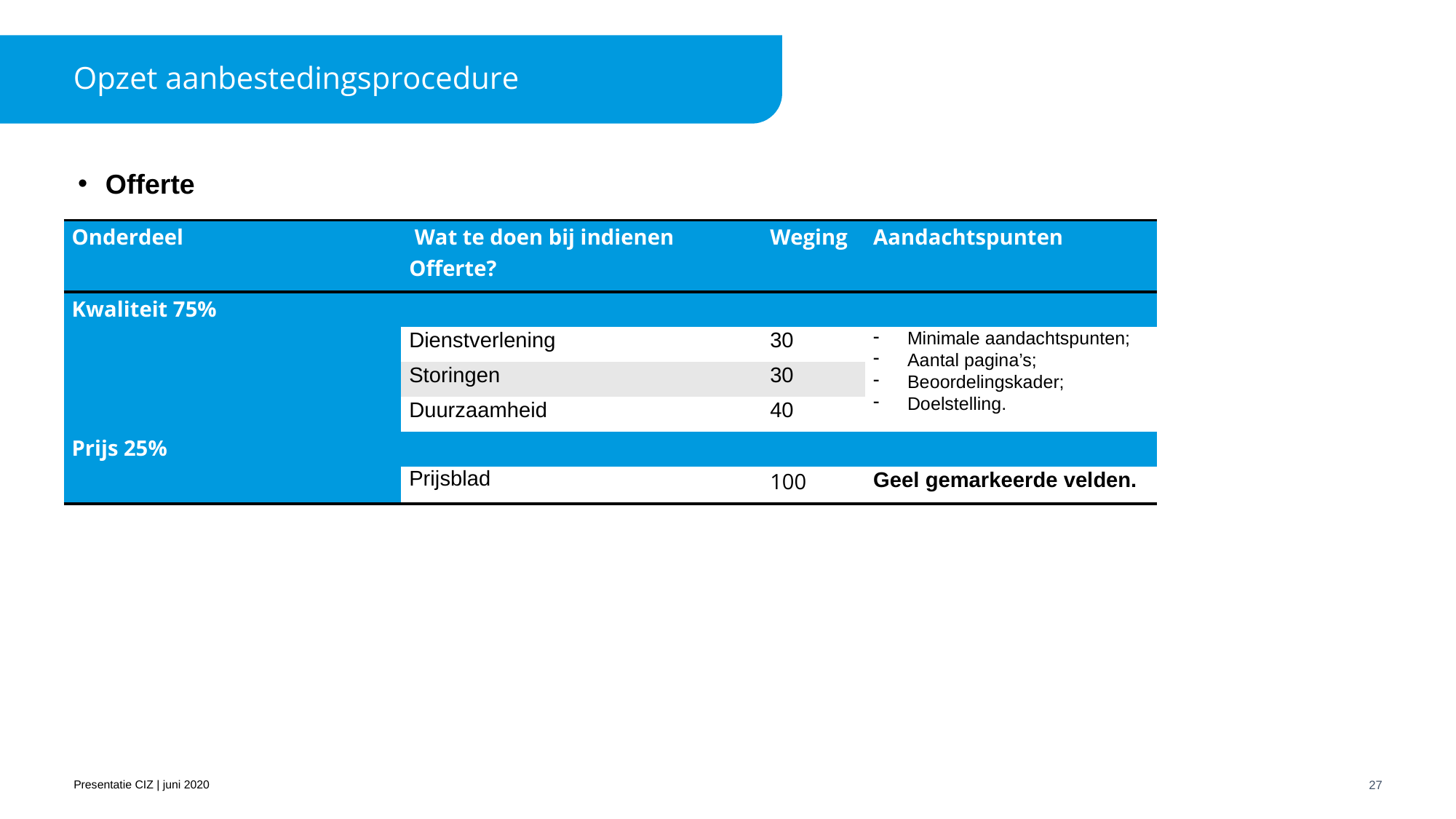

# Opzet aanbestedingsprocedure
Offerte

| Onderdeel | Wat te doen bij indienen Offerte? | Weging | Aandachtspunten |
| --- | --- | --- | --- |
| Kwaliteit 75% |  |  |  |
|  | Dienstverlening | 30 | Minimale aandachtspunten; Aantal pagina’s; Beoordelingskader; Doelstelling. |
|  | Storingen | 30 |  |
|  | Duurzaamheid | 40 |  |
| Prijs 25% |  |  |  |
|  | Prijsblad | 100 | Geel gemarkeerde velden. |
Presentatie CIZ | juni 2020
27